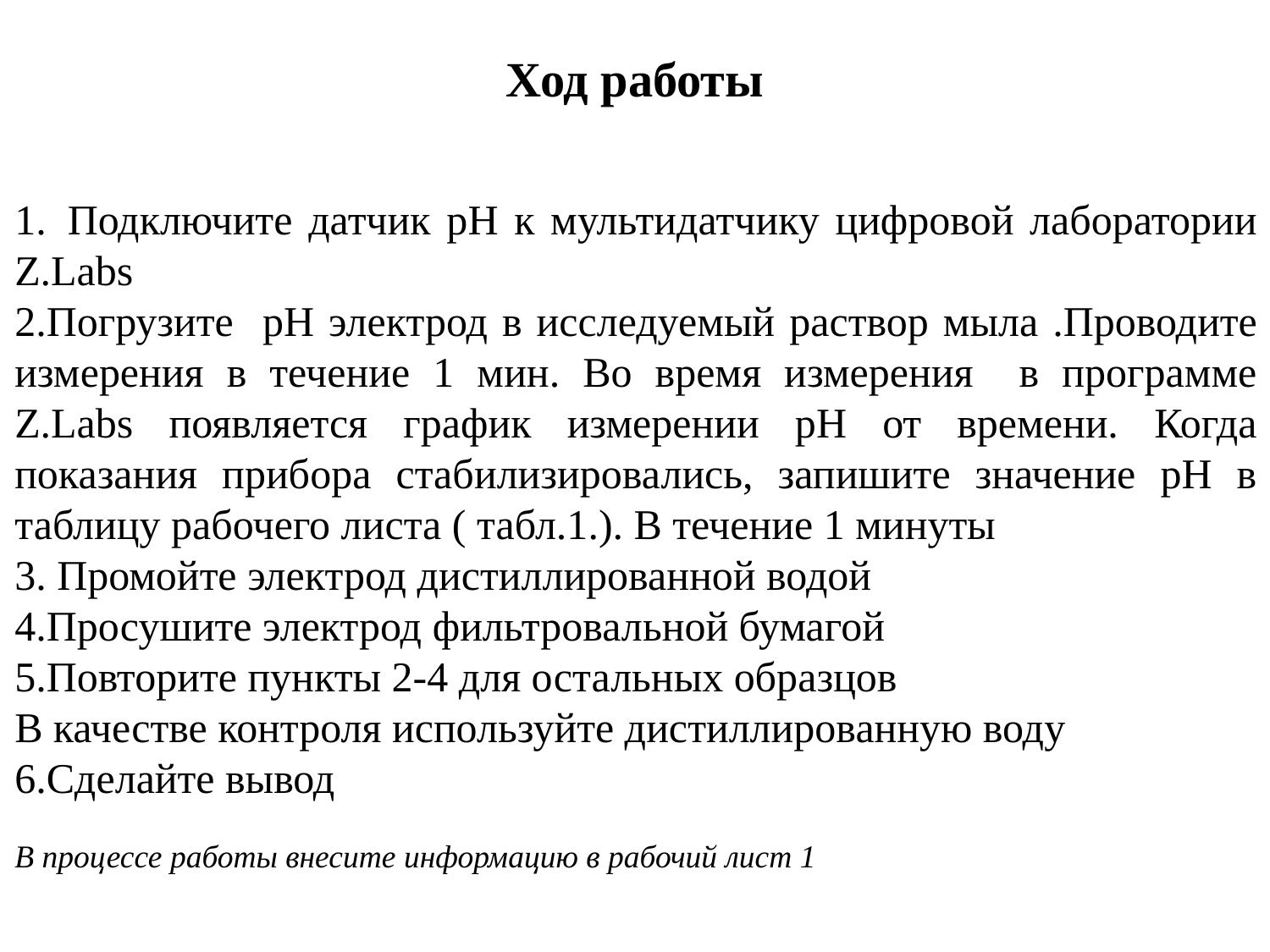

# Ход работы
1. Подключите датчик рН к мультидатчику цифровой лаборатории Z.Labs
2.Погрузите  рН электрод в исследуемый раствор мыла .Проводите измерения в течение 1 мин. Во время измерения  в программе Z.Labs появляется график измерении рН от времени. Когда показания прибора стабилизировались, запишите значение рН в таблицу рабочего листа ( табл.1.). В течение 1 минуты
3. Промойте электрод дистиллированной водой
4.Просушите электрод фильтровальной бумагой
5.Повторите пункты 2-4 для остальных образцов
В качестве контроля используйте дистиллированную воду
6.Сделайте вывод
В процессе работы внесите информацию в рабочий лист 1